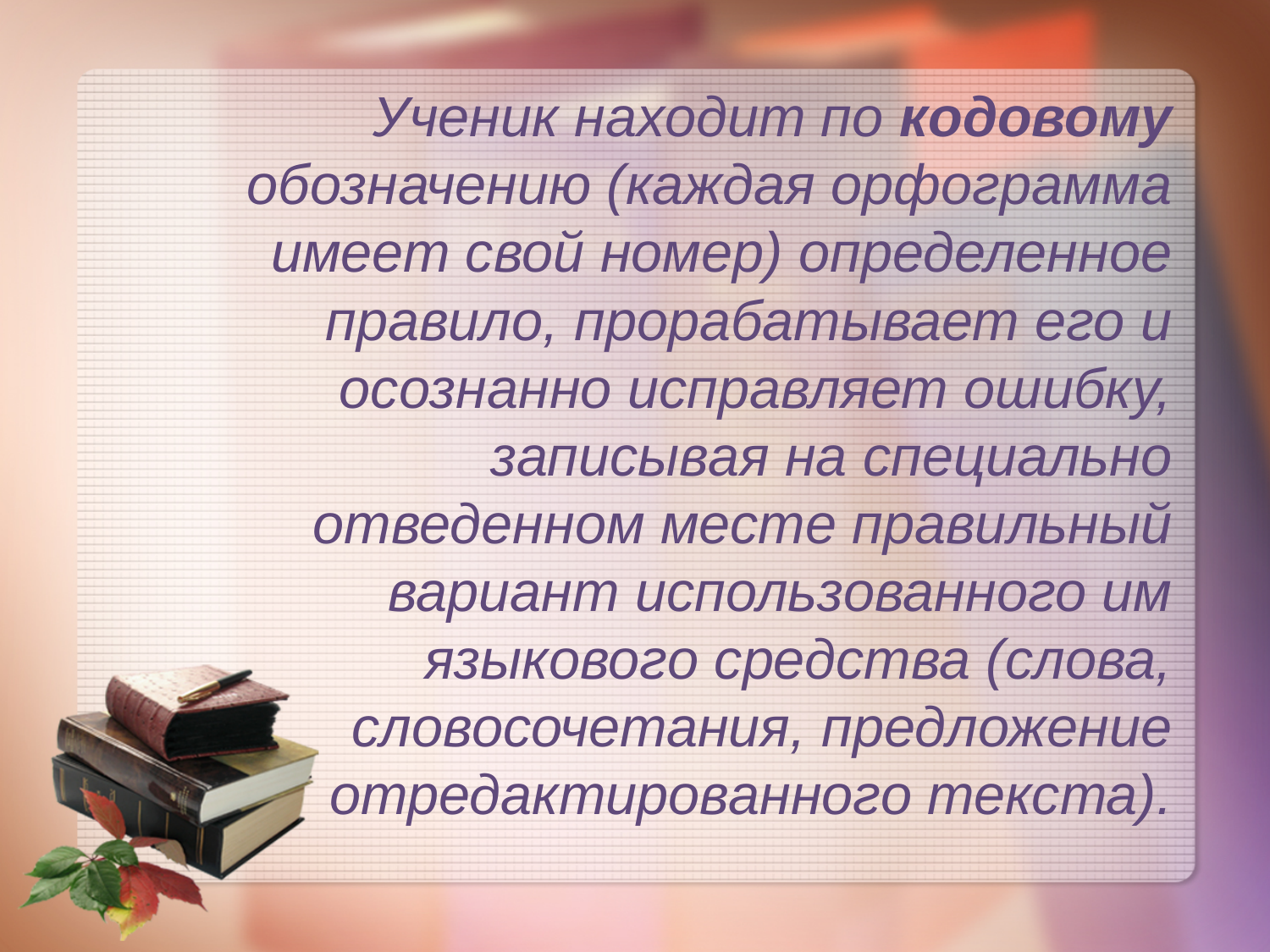

Ученик находит по кодовому обозначению (каждая орфограмма имеет свой номер) определенное правило, прорабатывает его и осознанно исправляет ошибку, записывая на специально отведенном месте правильный вариант использованного им языкового средства (слова, словосочетания, предложение отредактированного текста).